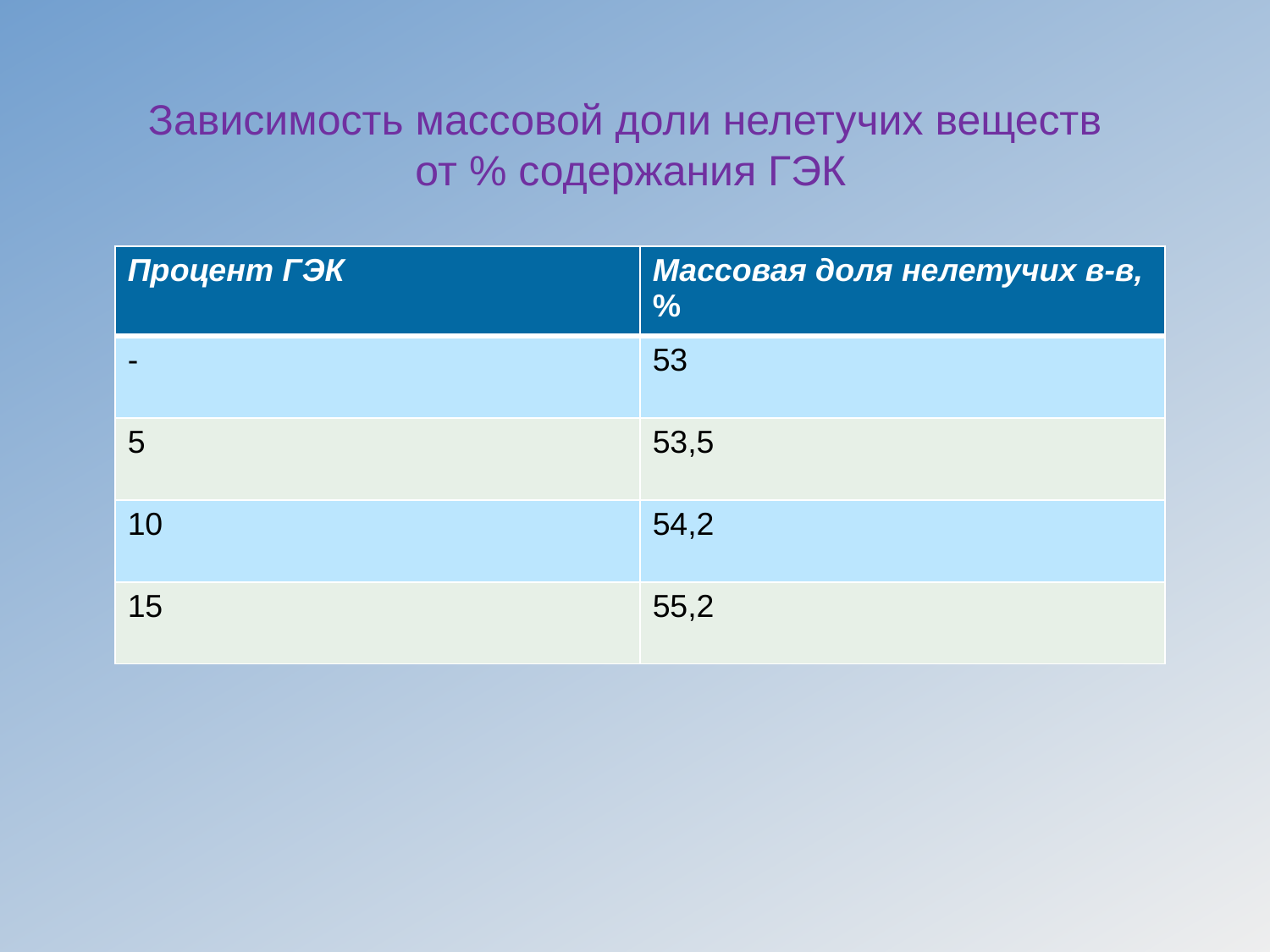

Зависимость массовой доли нелетучих веществ  от % содержания ГЭК
| Процент ГЭК | Массовая доля нелетучих в-в, % |
| --- | --- |
| - | 53 |
| 5 | 53,5 |
| 10 | 54,2 |
| 15 | 55,2 |